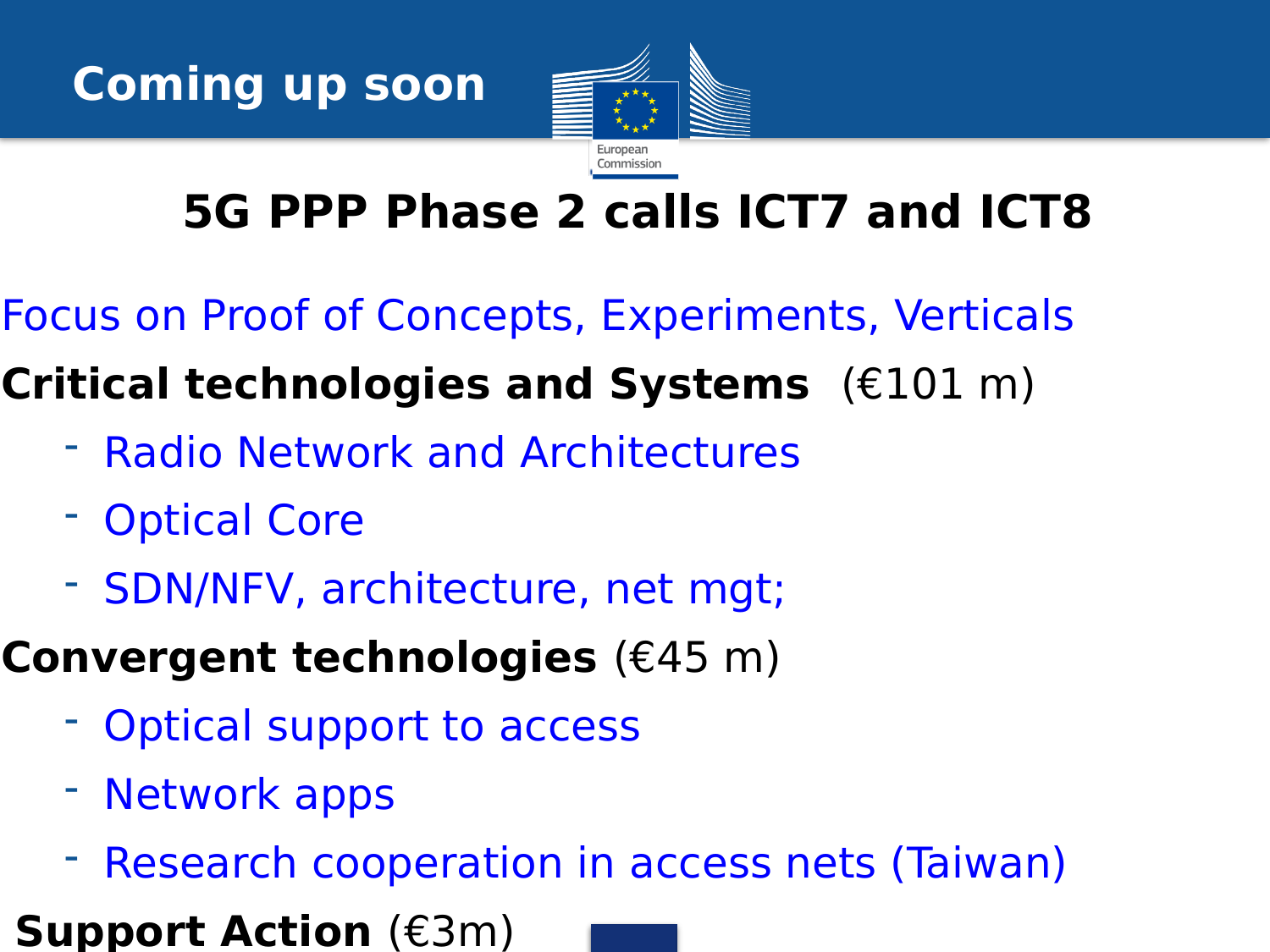

Coming up soon

Focus on Proof of Concepts, Experiments, Verticals
Critical technologies and Systems  (€101 m)
Radio Network and Architectures
Optical Core
SDN/NFV, architecture, net mgt;
Convergent technologies (€45 m)
Optical support to access
Network apps
Research cooperation in access nets (Taiwan)
 Support Action (€3m)

5G PPP Phase 2 calls ICT7 and ICT8